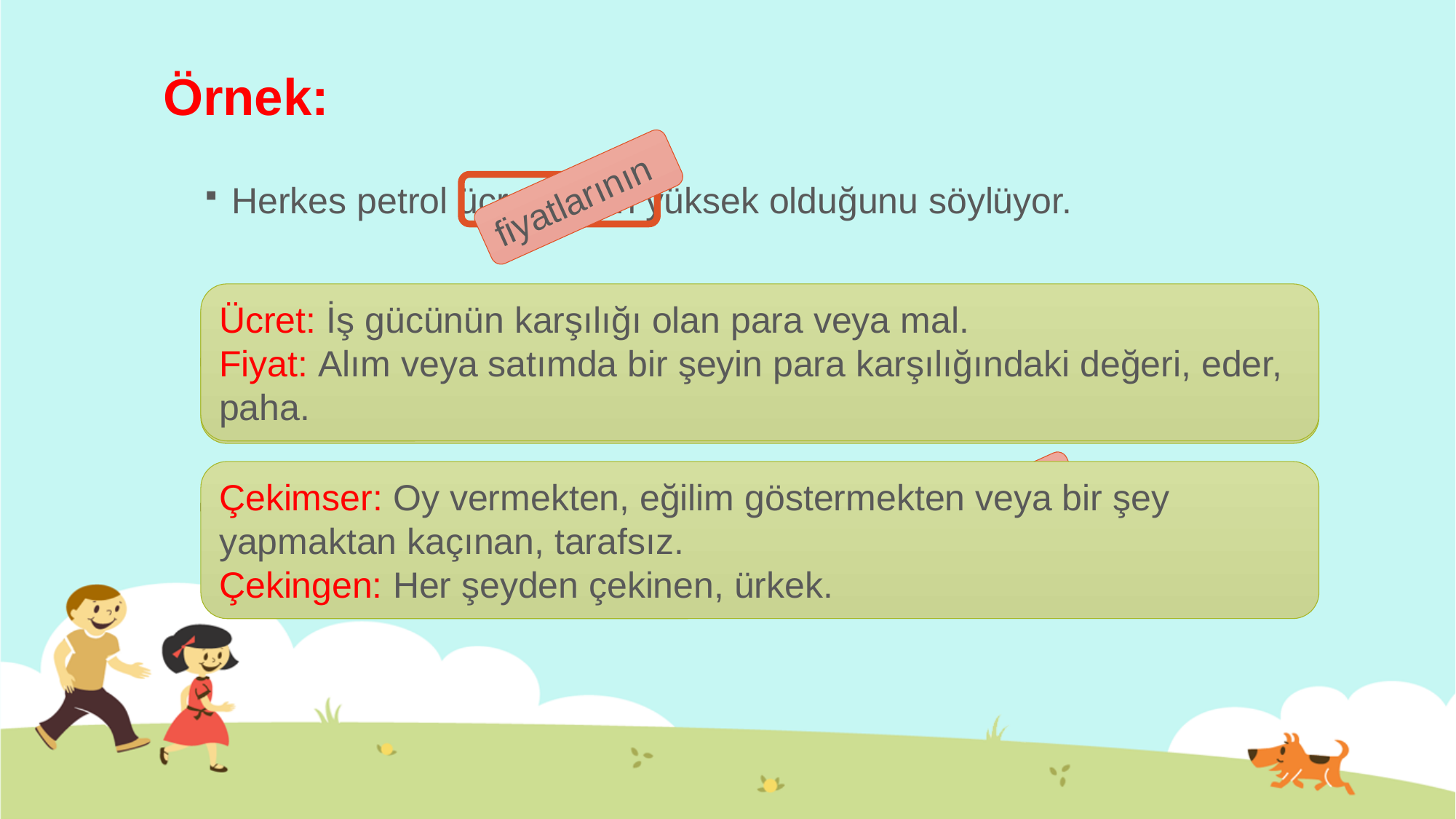

# Örnek:
fiyatlarının

Herkes petrol ücretlerinin yüksek olduğunu söylüyor.
Ücret: İş gücünün karşılığı olan para veya mal.
Fiyat: Alım veya satımda bir şeyin para karşılığındaki değeri, eder, paha.
Bağımlı: Başka bir şeyin istemine, gücüne veya yardımına bağlı olan, özgürlüğü, özerkliği olmayan.
Bağlı: Gerçekleşmesi bir şartı gerektiren.
çekingen

Babasına soru sorarken çekimser davranıyor.
Çekimser: Oy vermekten, eğilim göstermekten veya bir şey yapmaktan kaçınan, tarafsız.
Çekingen: Her şeyden çekinen, ürkek.
bağlıdır

Sınavlarda başarılı olmak ders çalışmaya bağımlıdır.